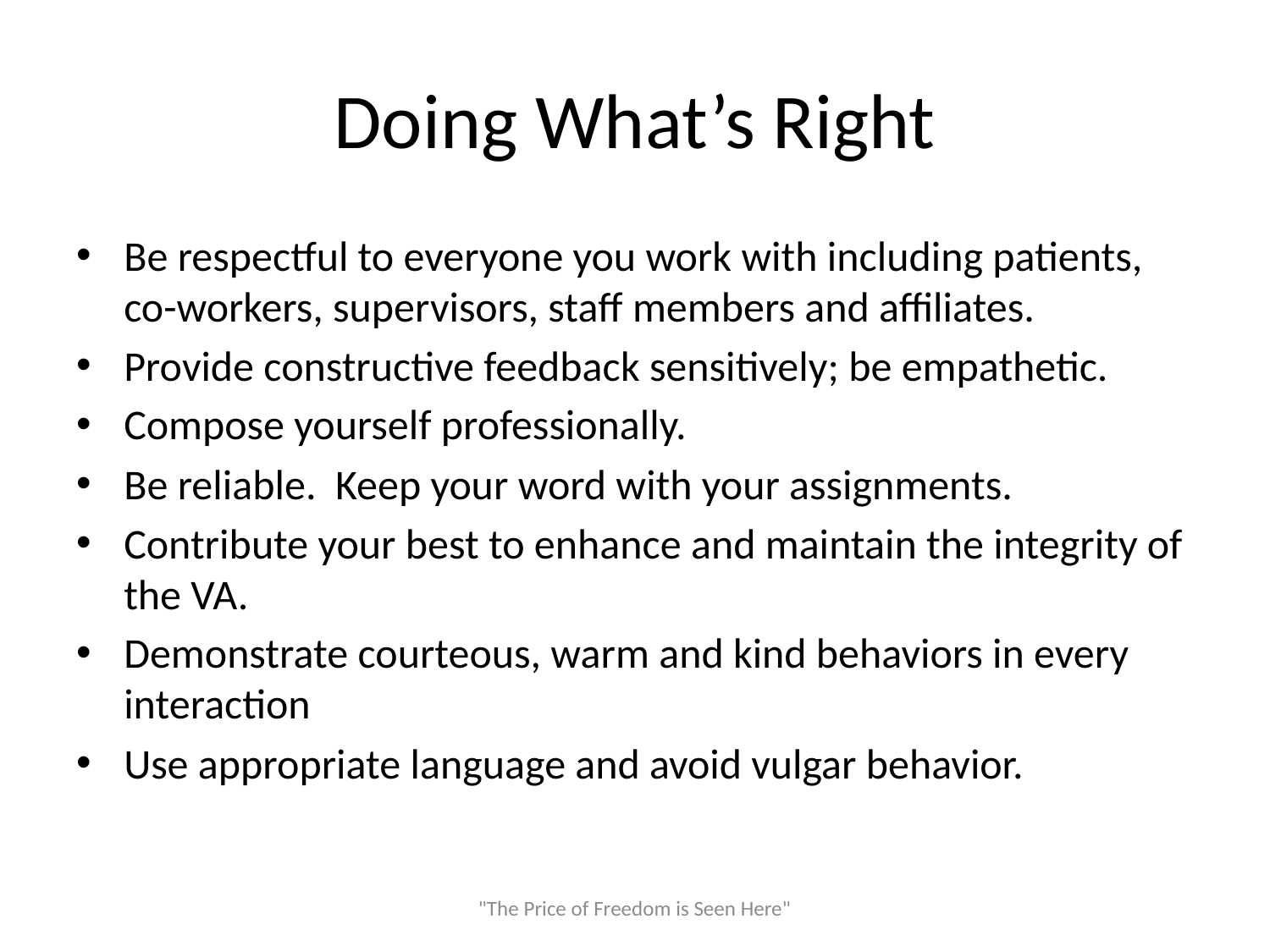

# Doing What’s Right
Be respectful to everyone you work with including patients, co-workers, supervisors, staff members and affiliates.
Provide constructive feedback sensitively; be empathetic.
Compose yourself professionally.
Be reliable.  Keep your word with your assignments.
Contribute your best to enhance and maintain the integrity of the VA.
Demonstrate courteous, warm and kind behaviors in every interaction
Use appropriate language and avoid vulgar behavior.
"The Price of Freedom is Seen Here"